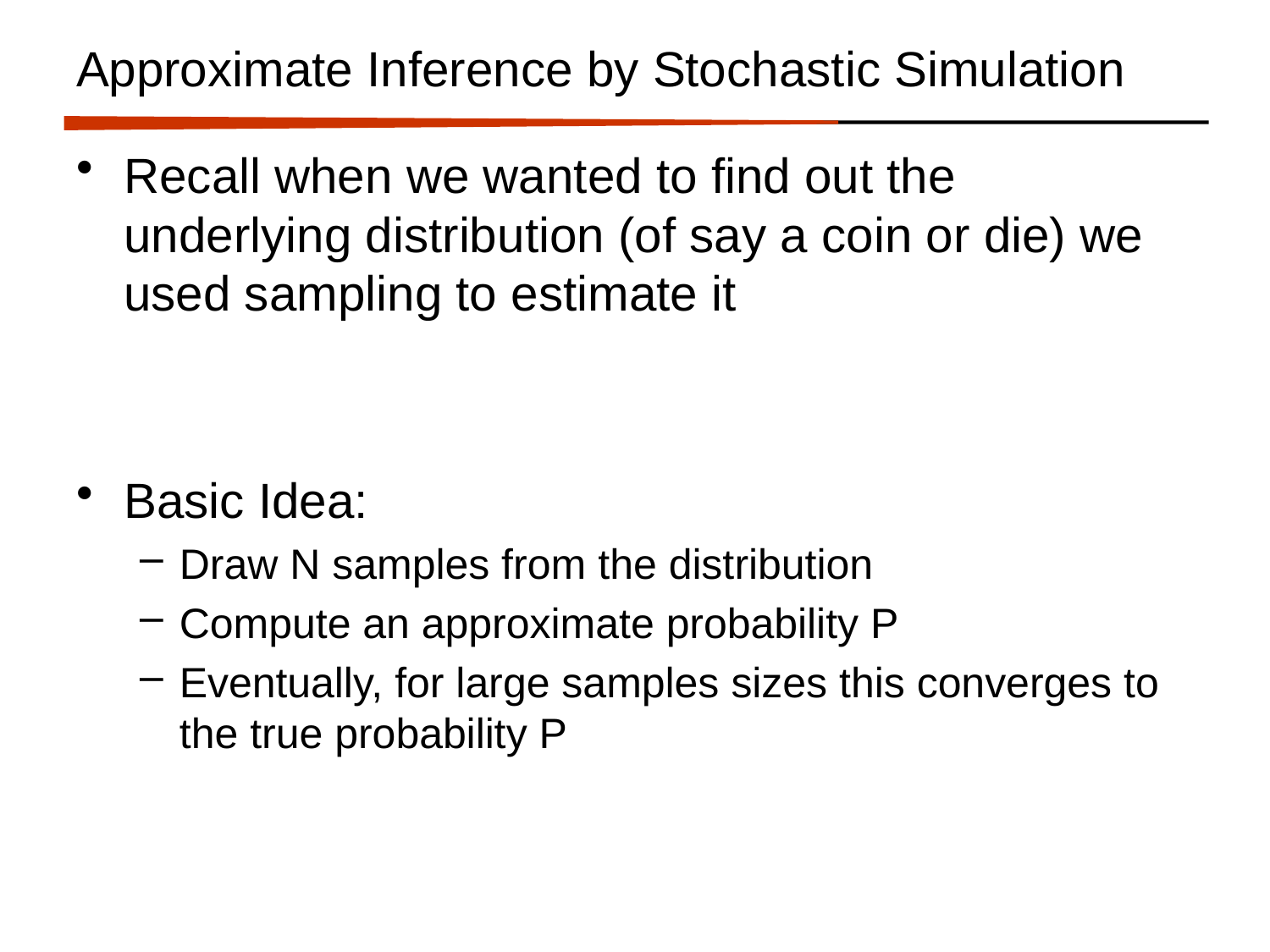

# Approximate Inference by Stochastic Simulation
Recall when we wanted to find out the underlying distribution (of say a coin or die) we used sampling to estimate it

Basic Idea:
Draw N samples from the distribution
Compute an approximate probability P
Eventually, for large samples sizes this converges to the true probability P